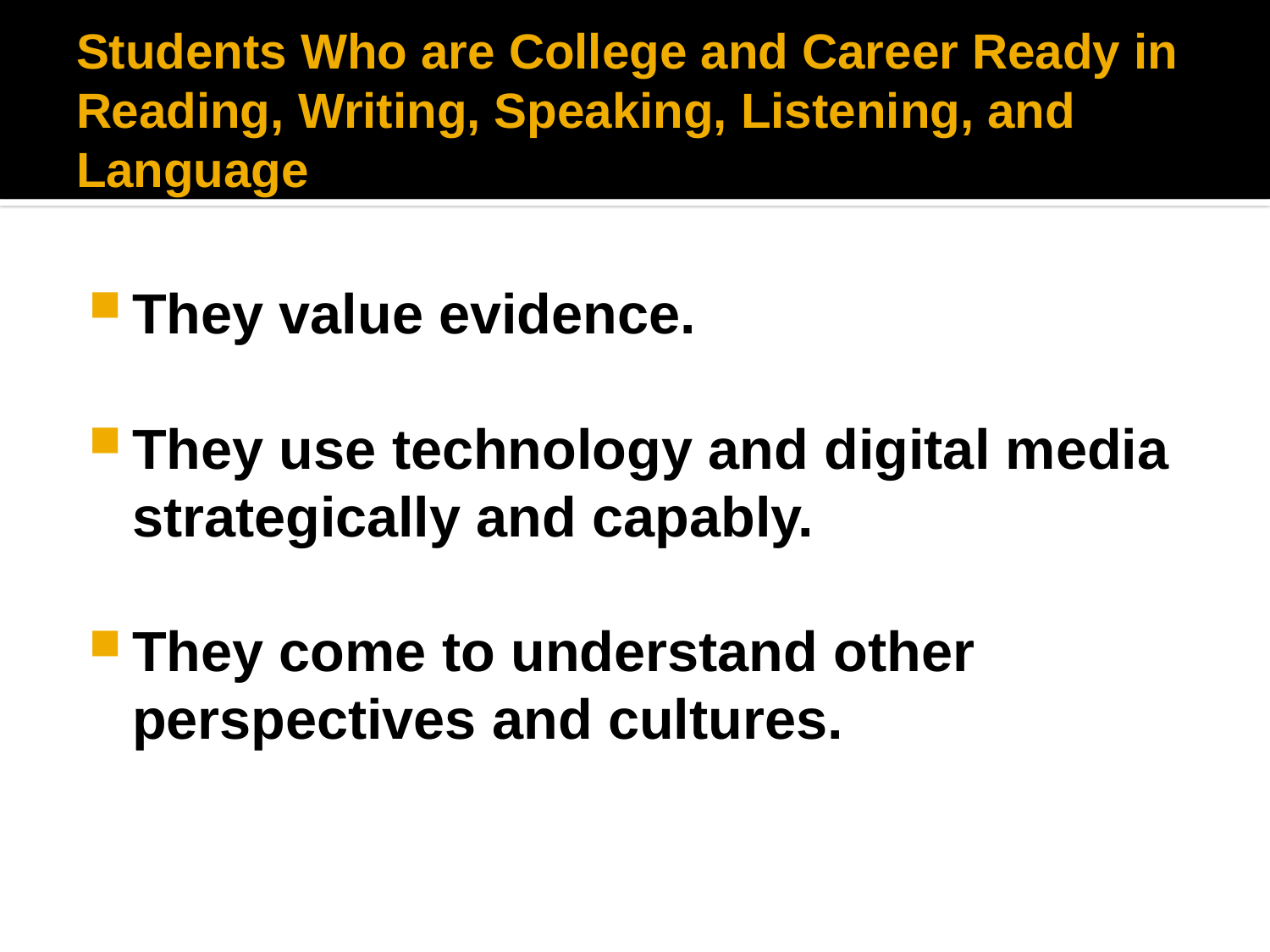

# Students Who are College and Career Ready in Reading, Writing, Speaking, Listening, and Language
They value evidence.

They use technology and digital media strategically and capably.

They come to understand other perspectives and cultures.